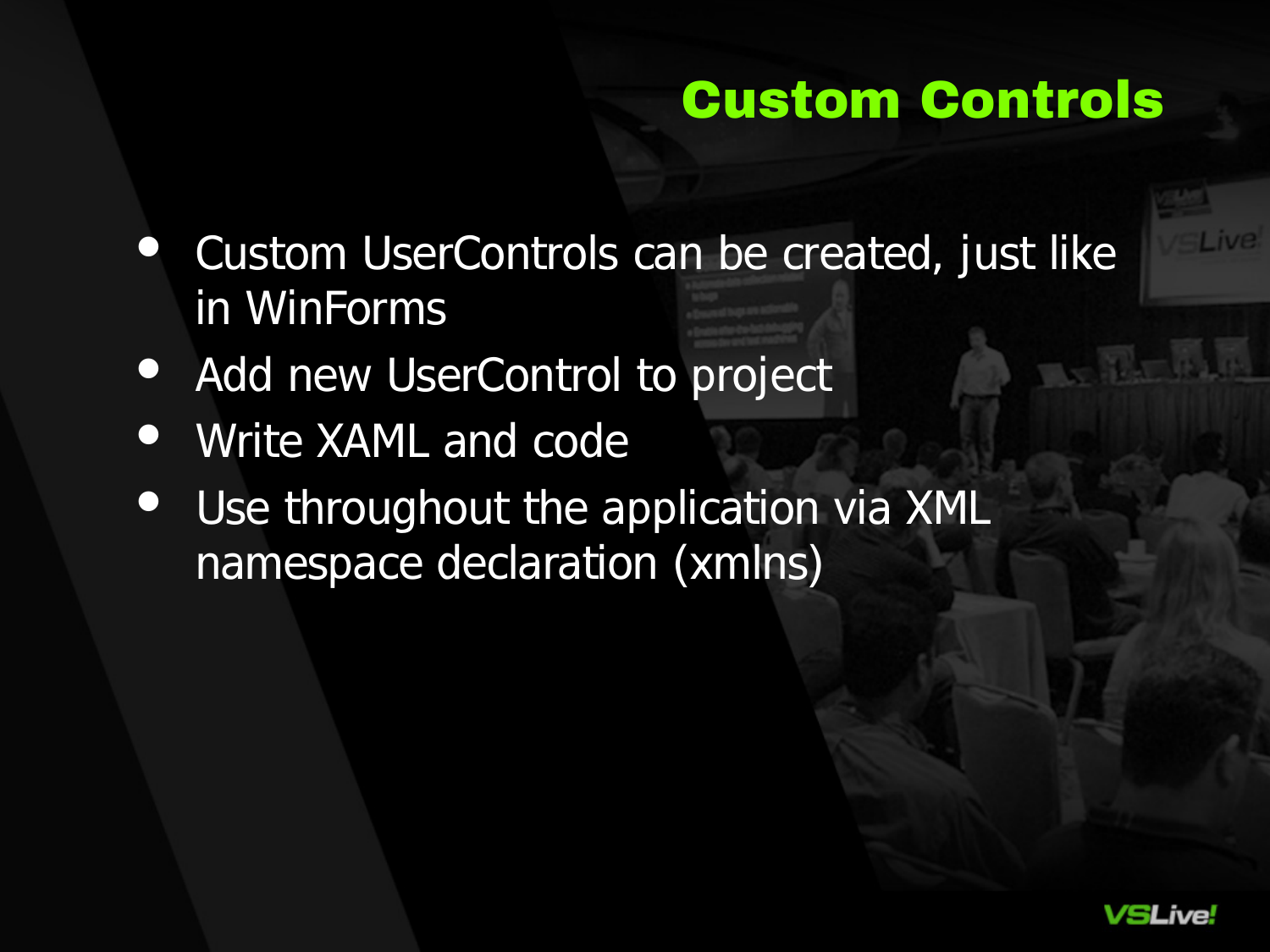

# Custom Controls
Custom UserControls can be created, just like in WinForms
Add new UserControl to project
Write XAML and code
Use throughout the application via XML namespace declaration (xmlns)